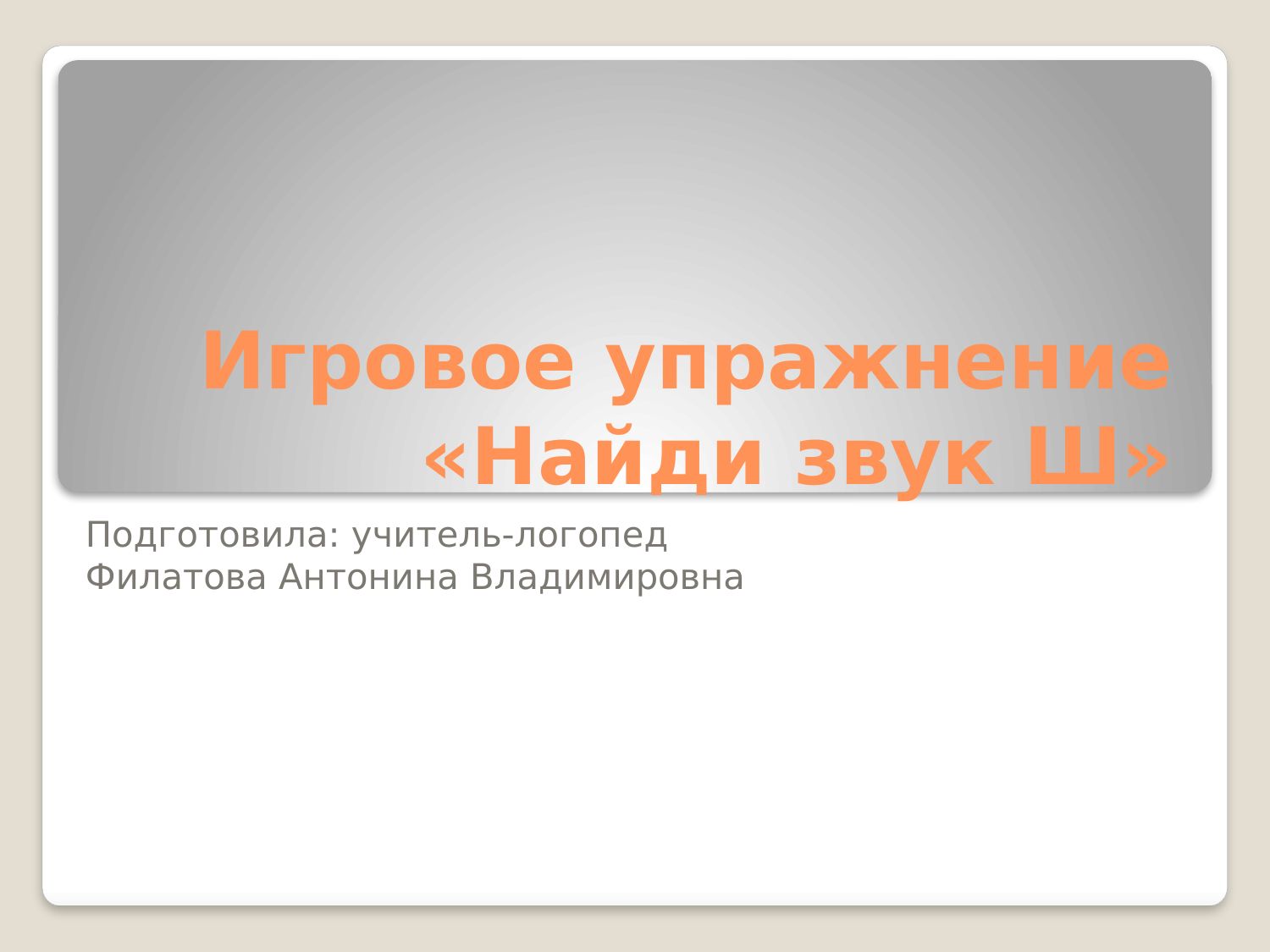

# Игровое упражнение «Найди звук Ш»
Подготовила: учитель-логопед
Филатова Антонина Владимировна